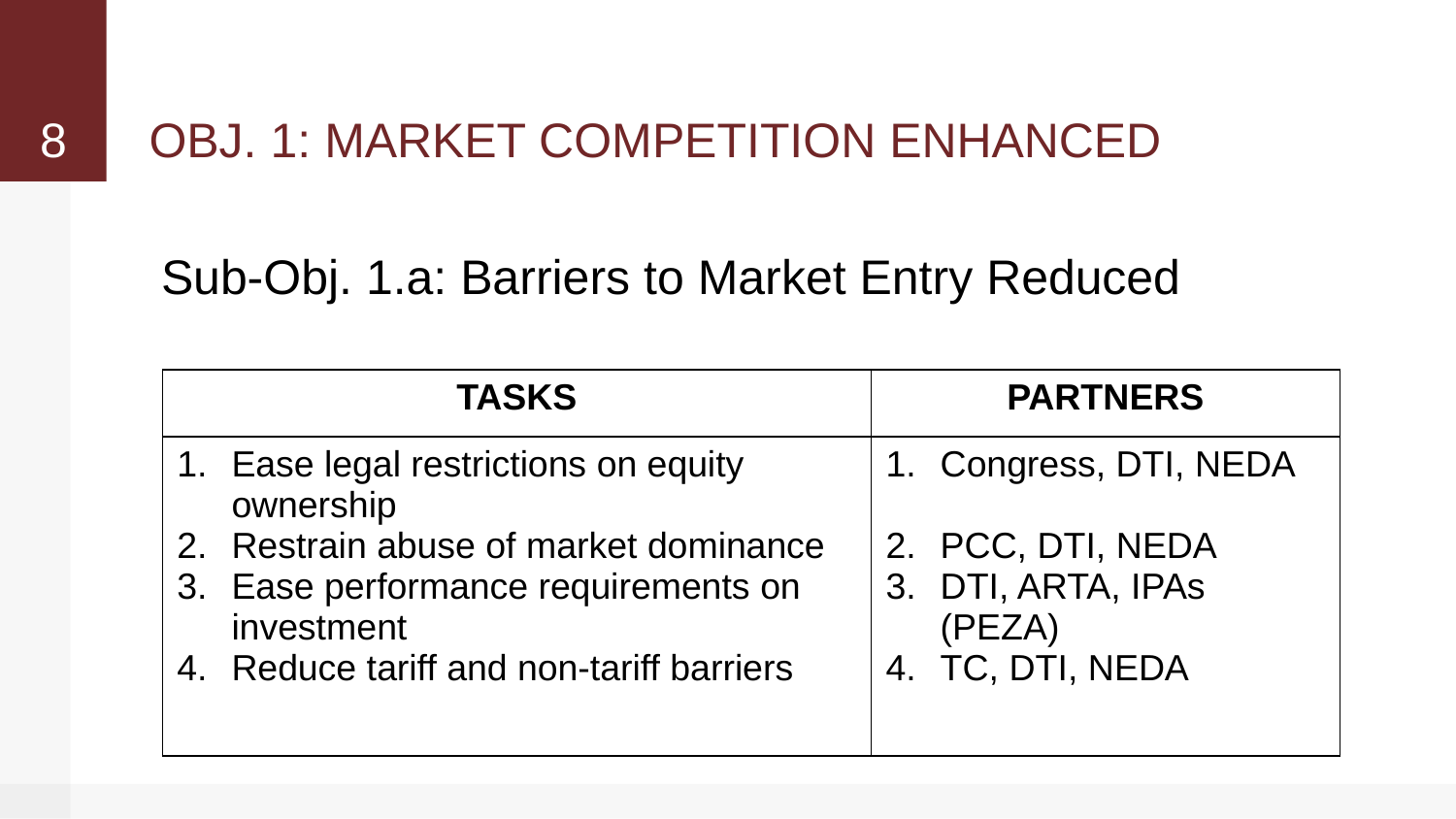

8
# OBJ. 1: MARKET COMPETITION ENHANCED
Sub-Obj. 1.a: Barriers to Market Entry Reduced
| TASKS | PARTNERS |
| --- | --- |
| Ease legal restrictions on equity ownership Restrain abuse of market dominance Ease performance requirements on investment Reduce tariff and non-tariff barriers | Congress, DTI, NEDA PCC, DTI, NEDA DTI, ARTA, IPAs (PEZA) TC, DTI, NEDA |